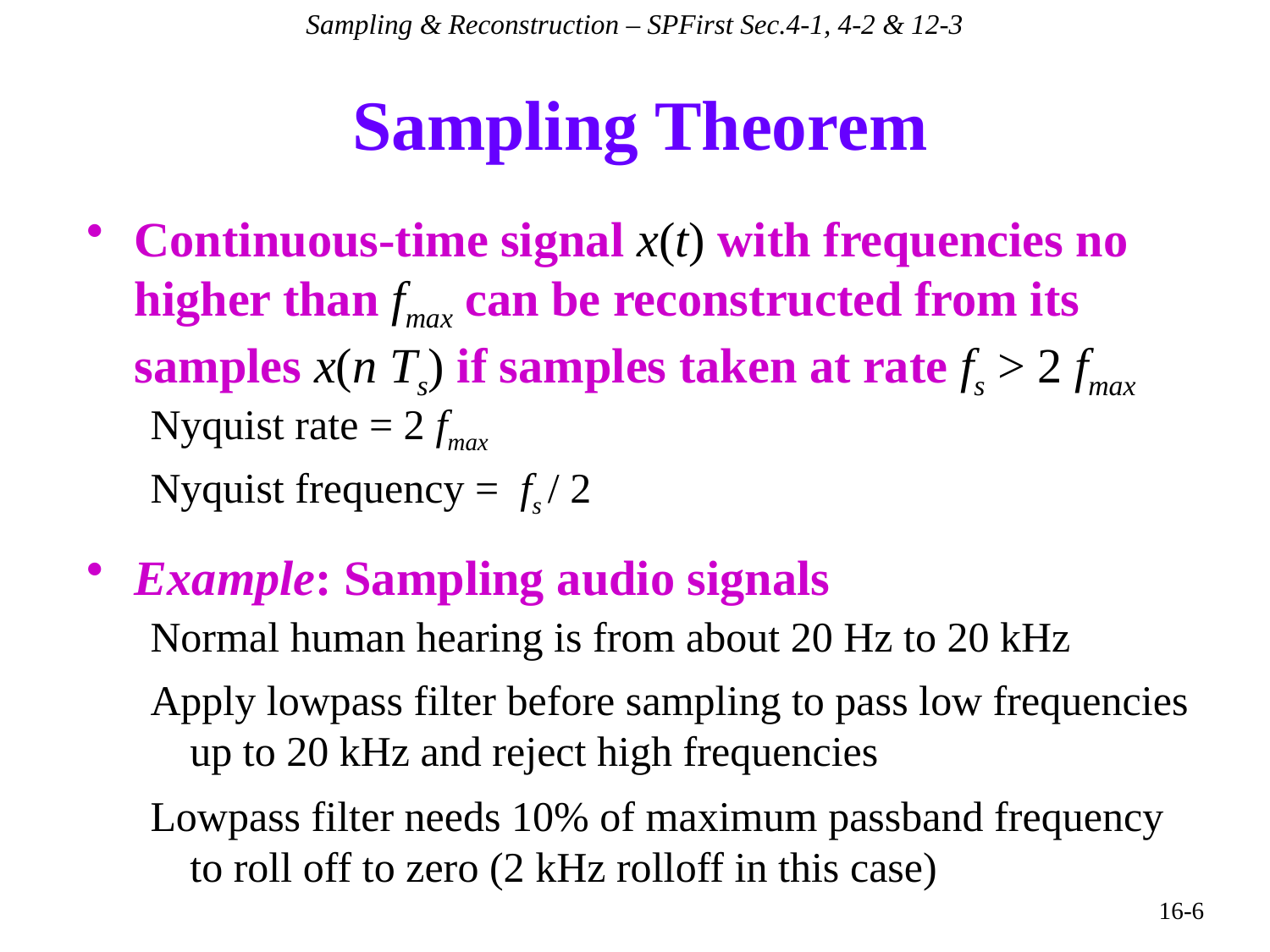

Sampling & Reconstruction – SPFirst Sec.4-1, 4-2 & 12-3
# Sampling Theorem
Continuous-time signal x(t) with frequencies no higher than fmax can be reconstructed from its samples x(n Ts) if samples taken at rate fs > 2 fmax
Nyquist rate = 2 fmax
Nyquist frequency =  fs / 2
Example: Sampling audio signals
Normal human hearing is from about 20 Hz to 20 kHz
Apply lowpass filter before sampling to pass low frequencies up to 20 kHz and reject high frequencies
Lowpass filter needs 10% of maximum passband frequency to roll off to zero (2 kHz rolloff in this case)
16-6